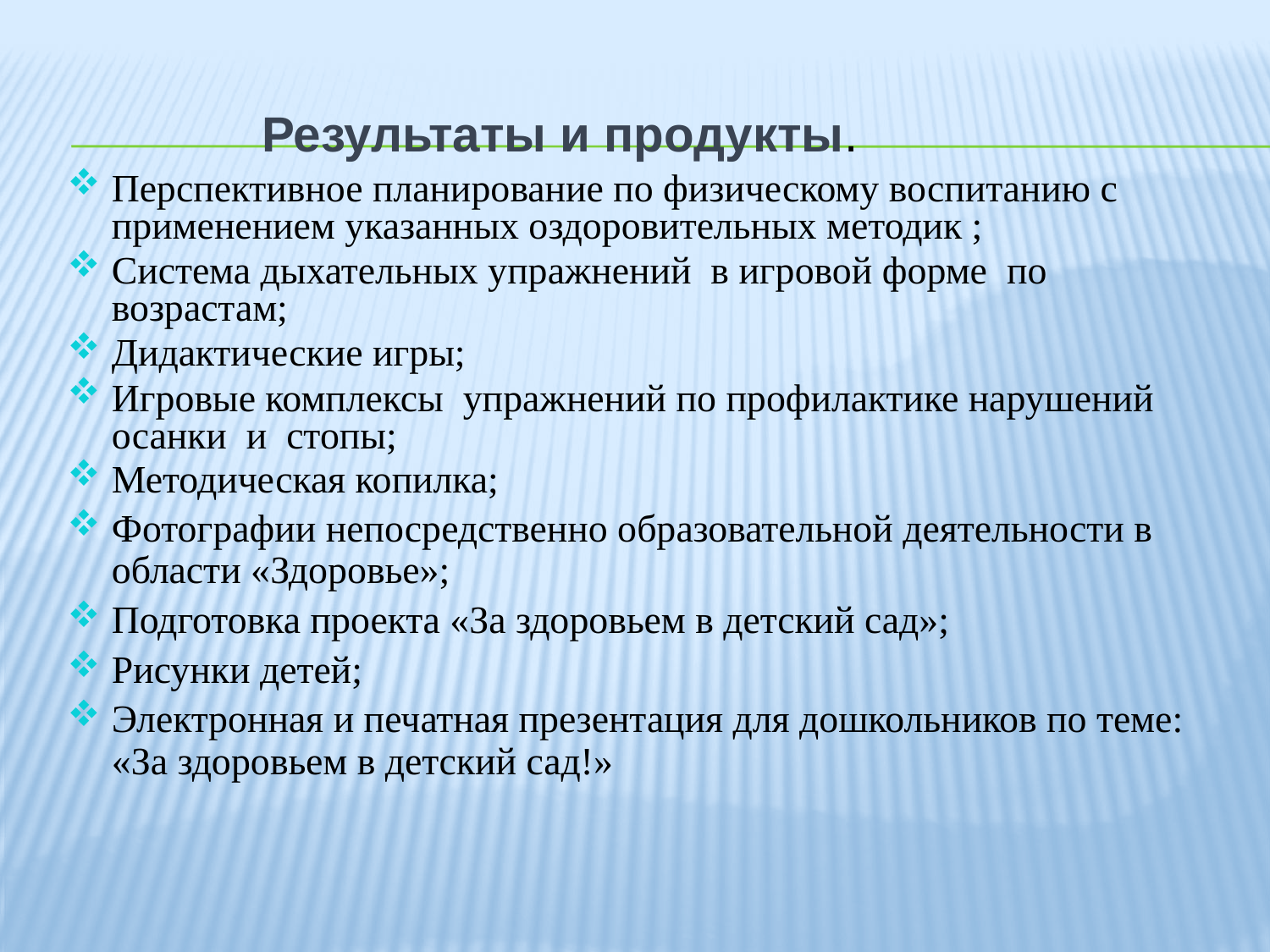

Результаты и продукты.
Перспективное планирование по физическому воспитанию с применением указанных оздоровительных методик ;
Система дыхательных упражнений  в игровой форме  по возрастам;
Дидактические игры;
Игровые комплексы  упражнений по профилактике нарушений  осанки  и  стопы;
Методическая копилка;
Фотографии непосредственно образовательной деятельности в области «Здоровье»;
Подготовка проекта «За здоровьем в детский сад»;
Рисунки детей;
Электронная и печатная презентация для дошкольников по теме: «За здоровьем в детский сад!»